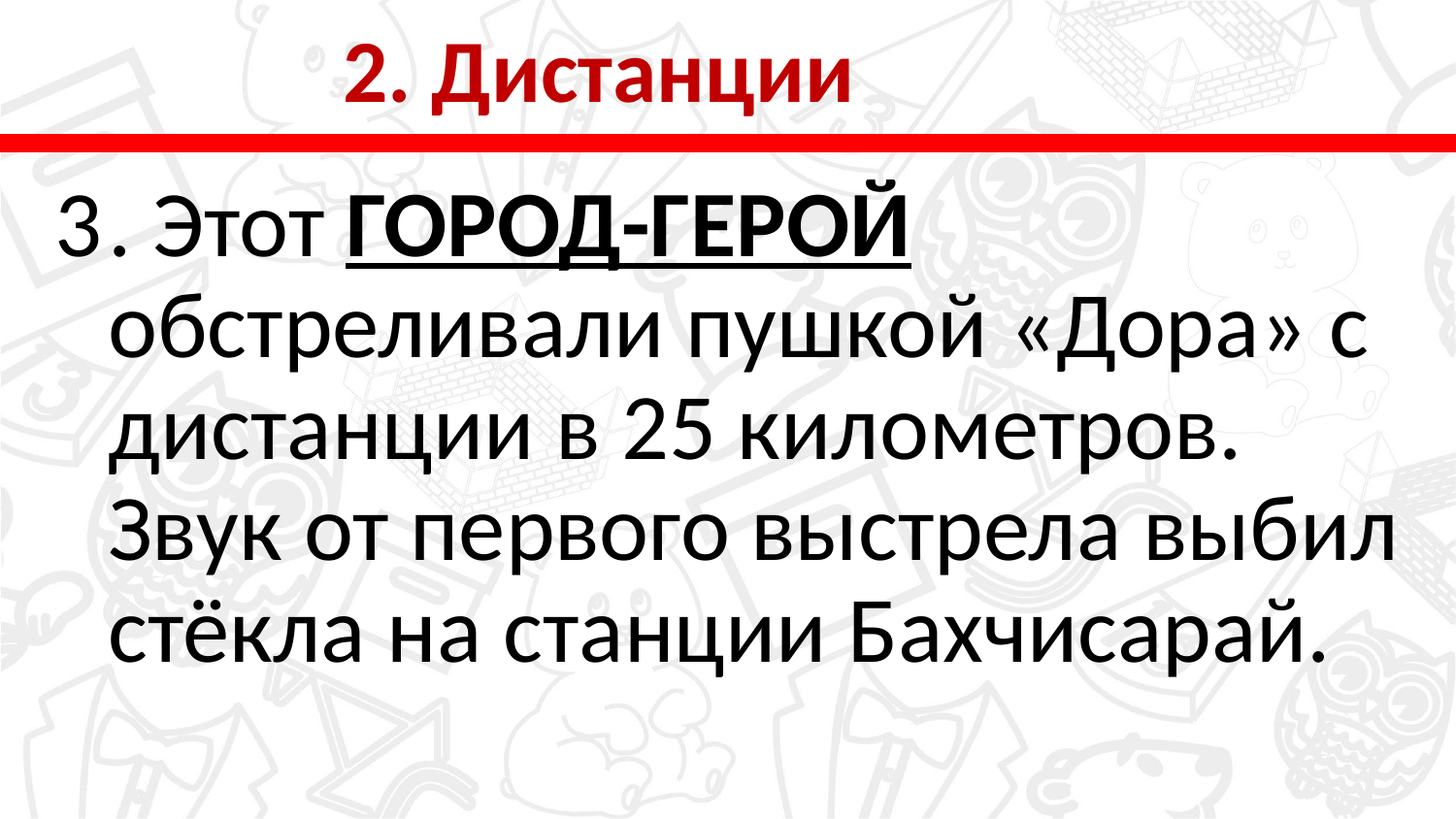

# 2. Дистанции

3	. Этот ГОРОД-ГЕРОЙ обстреливали пушкой «Дора» с дистанции в 25 километров. Звук от первого выстрела выбил стёкла на станции Бахчисарай.